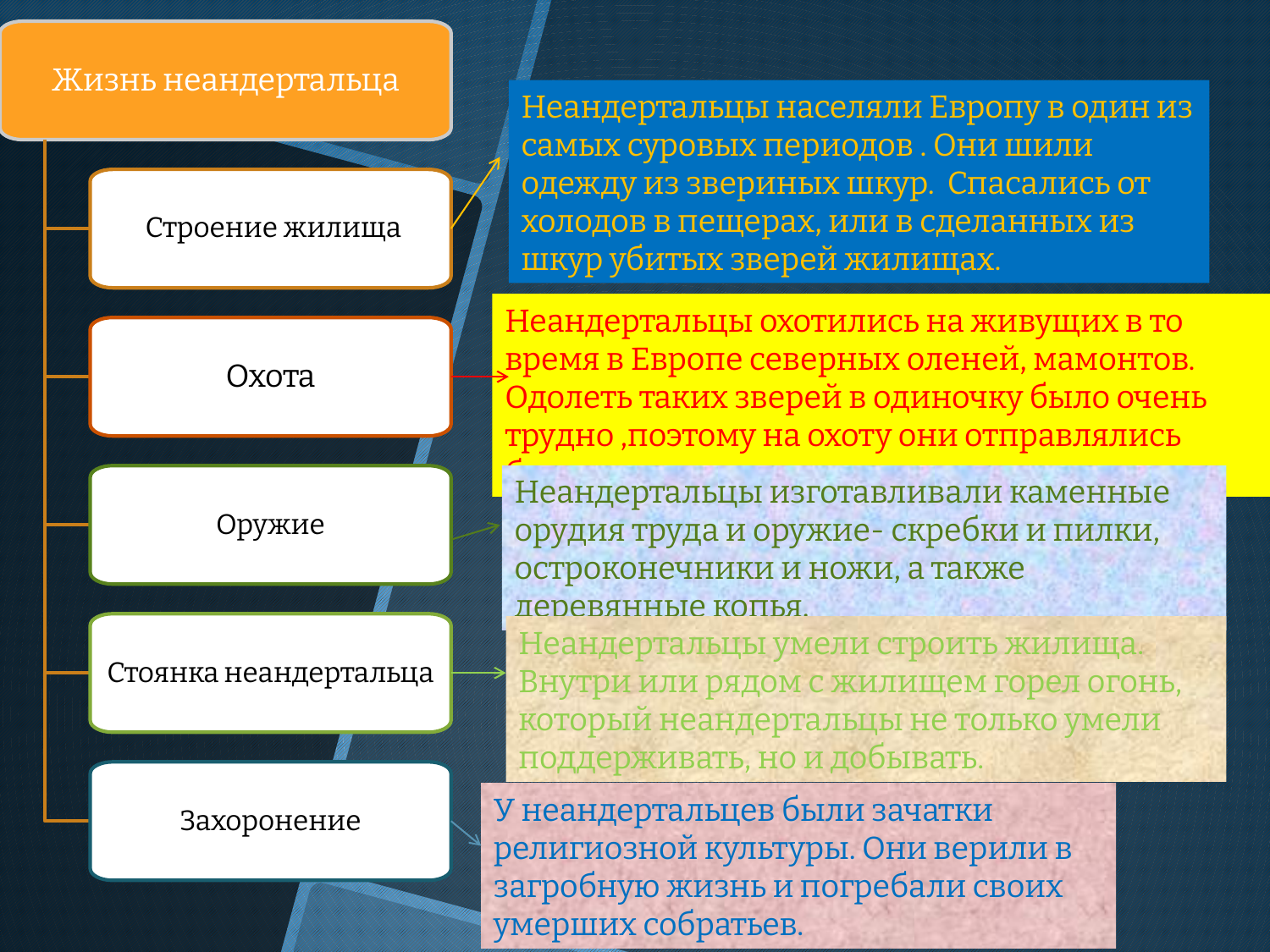

Жизнь неандертальца

 Строение жилища
Охота
Оружие
Стоянка неандертальца
Захоронение
Неандертальцы населяли Европу в один из самых суровых периодов . Они шили одежду из звериных шкур.  Спасались от холодов в пещерах, или в сделанных из шкур убитых зверей жилищах.
Неандертальцы охотились на живущих в то время в Европе северных оленей, мамонтов. Одолеть таких зверей в одиночку было очень трудно ,поэтому на охоту они отправлялись большими группами.
Неандертальцы изготавливали каменные орудия труда и оружие- скребки и пилки, остроконечники и ножи, а также деревянные копья.
Неандертальцы умели строить жилища. Внутри или рядом с жилищем горел огонь, который неандертальцы не только умели поддерживать, но и добывать.
У неандертальцев были зачатки религиозной культуры. Они верили в загробную жизнь и погребали своих умерших собратьев.